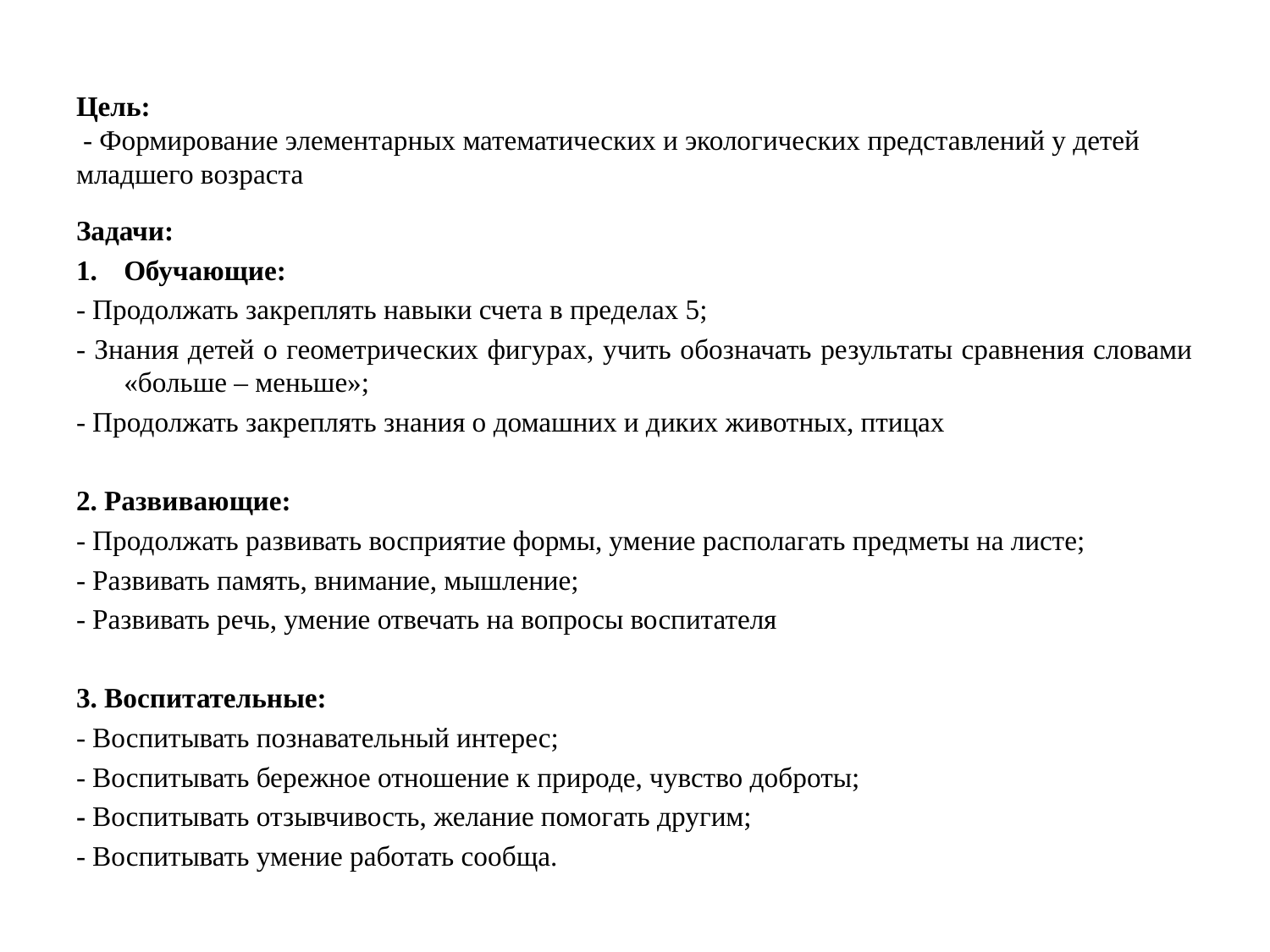

# Цель: - Формирование элементарных математических и экологических представлений у детей младшего возраста
Задачи:
Обучающие:
- Продолжать закреплять навыки счета в пределах 5;
- Знания детей о геометрических фигурах, учить обозначать результаты сравнения словами «больше – меньше»;
- Продолжать закреплять знания о домашних и диких животных, птицах

2. Развивающие:
- Продолжать развивать восприятие формы, умение располагать предметы на листе;
- Развивать память, внимание, мышление;
- Развивать речь, умение отвечать на вопросы воспитателя

3. Воспитательные:
- Воспитывать познавательный интерес;
- Воспитывать бережное отношение к природе, чувство доброты;
- Воспитывать отзывчивость, желание помогать другим;
- Воспитывать умение работать сообща.